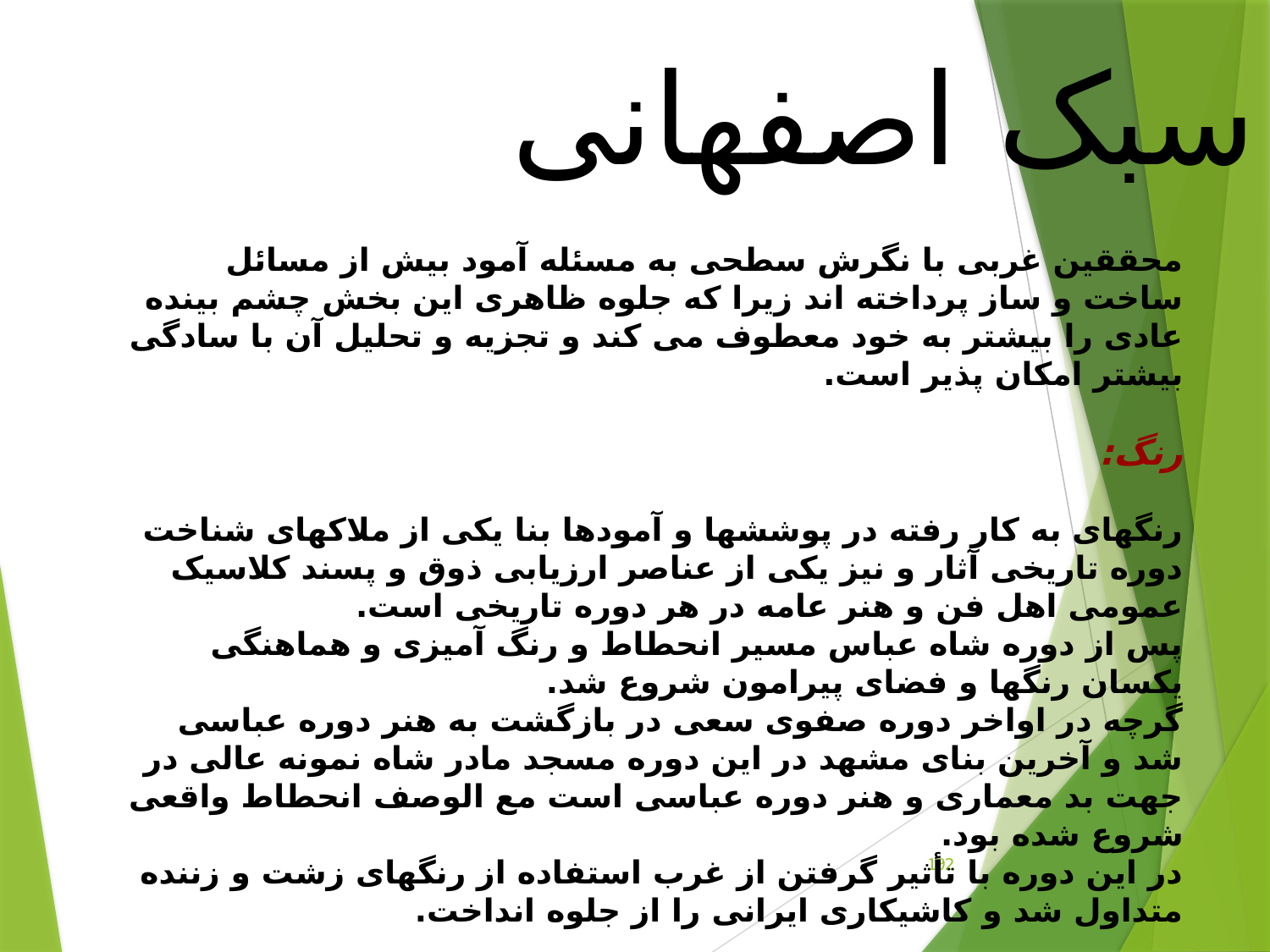

سبک اصفهانی
محققین غربی با نگرش سطحی به مسئله آمود بیش از مسائل ساخت و ساز پرداخته اند زیرا که جلوه ظاهری این بخش چشم بینده عادی را بیشتر به خود معطوف می کند و تجزیه و تحلیل آن با سادگی بیشتر امکان پذیر است.

رنگ:

رنگهای به کار رفته در پوششها و آمودها بنا یکی از ملاکهای شناخت دوره تاریخی آثار و نیز یکی از عناصر ارزیابی ذوق و پسند کلاسیک عمومی اهل فن و هنر عامه در هر دوره تاریخی است.
پس از دوره شاه عباس مسیر انحطاط و رنگ آمیزی و هماهنگی یکسان رنگها و فضای پیرامون شروع شد.
گرچه در اواخر دوره صفوی سعی در بازگشت به هنر دوره عباسی شد و آخرین بنای مشهد در این دوره مسجد مادر شاه نمونه عالی در جهت بد معماری و هنر دوره عباسی است مع الوصف انحطاط واقعی شروع شده بود.
در این دوره با تأثير گرفتن از غرب استفاده از رنگهای زشت و زننده متداول شد و کاشیکاری ایرانی را از جلوه انداخت.
192